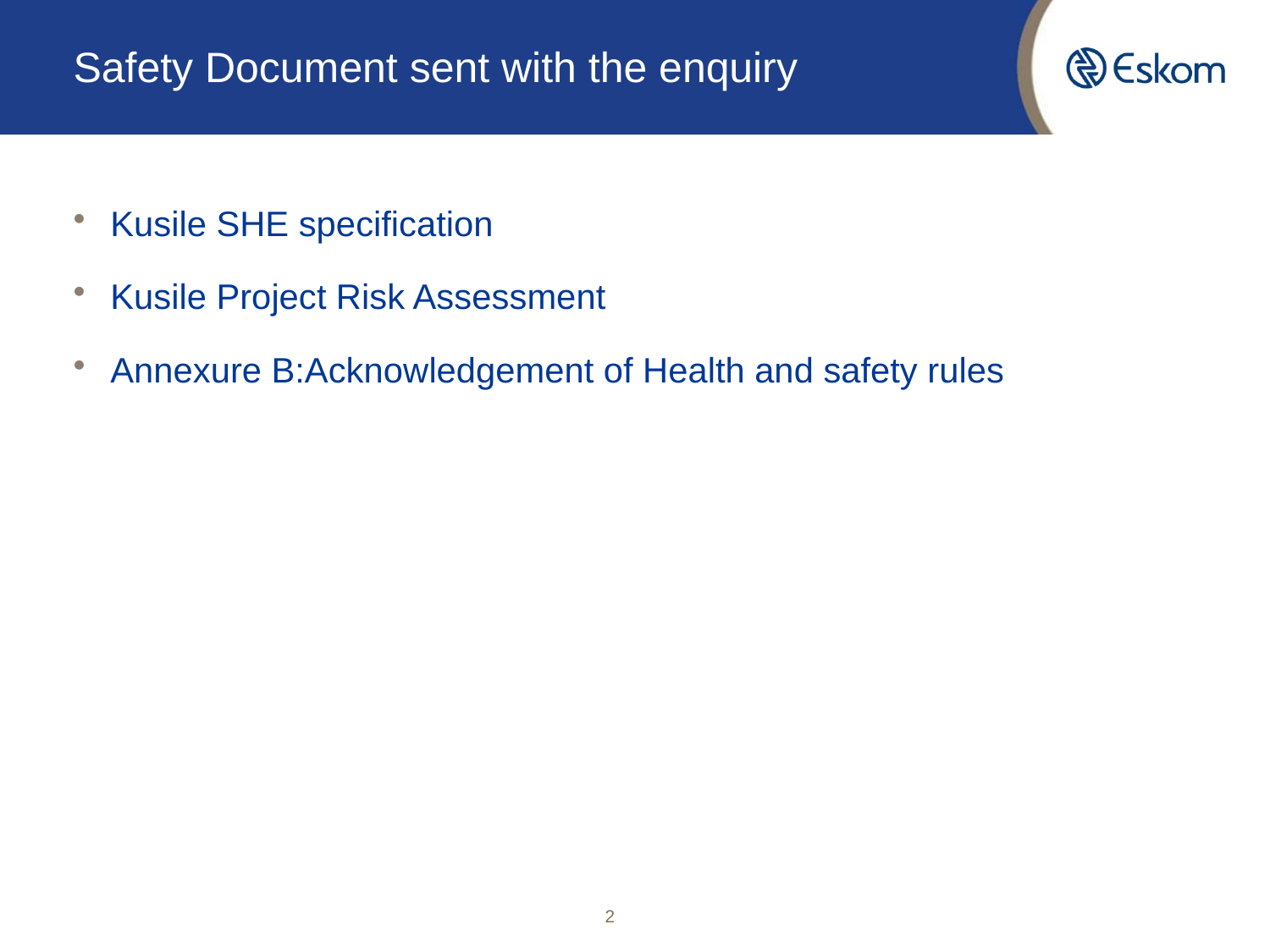

# Safety Document sent with the enquiry
Kusile SHE specification
Kusile Project Risk Assessment
Annexure B:Acknowledgement of Health and safety rules

2